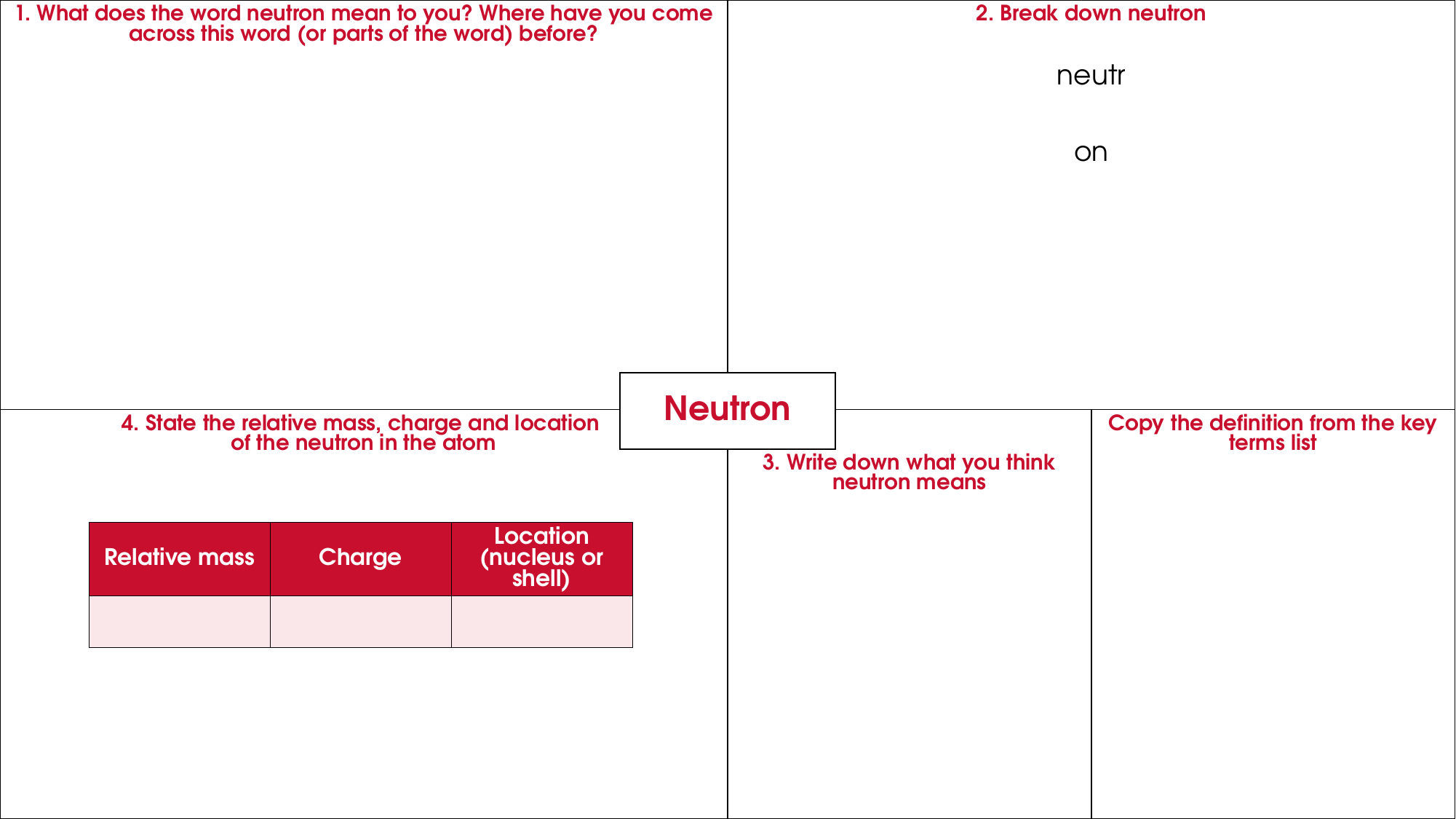

| 1. What does the word neutron mean to you? Where have you come across this word (or parts of the word) before? | 2. Break down neutron neutr on |  |
| --- | --- | --- |
| 4. State the relative mass, charge and location of the neutron in the atom | 3. Write down what you think neutron means | Copy the definition from the key terms list |
| Neutron |
| --- |
| Relative mass | Charge | Location (nucleus or shell) |
| --- | --- | --- |
|  |  |  |